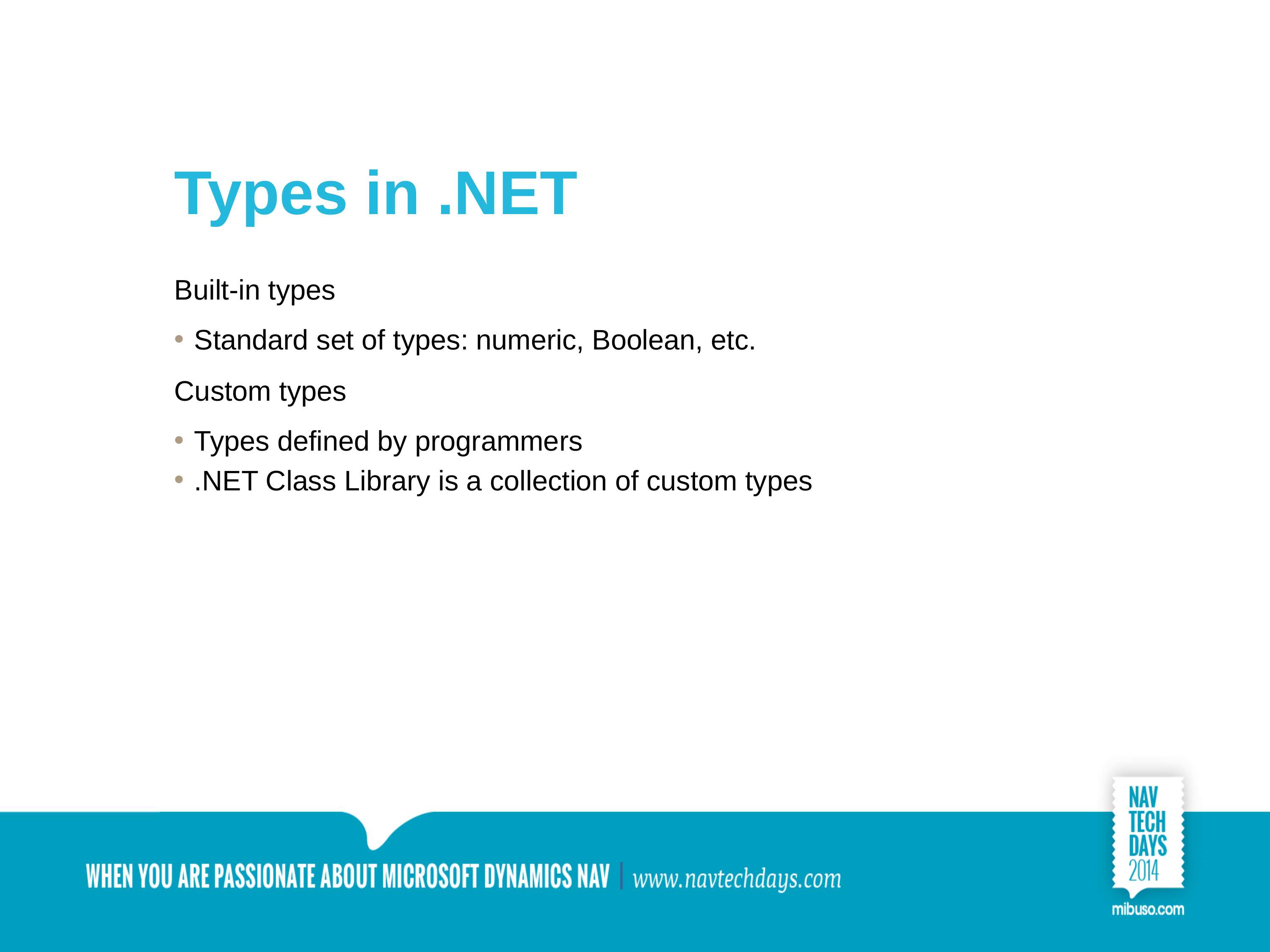

# Types in .NET
Built-in types
Standard set of types: numeric, Boolean, etc.
Custom types
Types defined by programmers
.NET Class Library is a collection of custom types